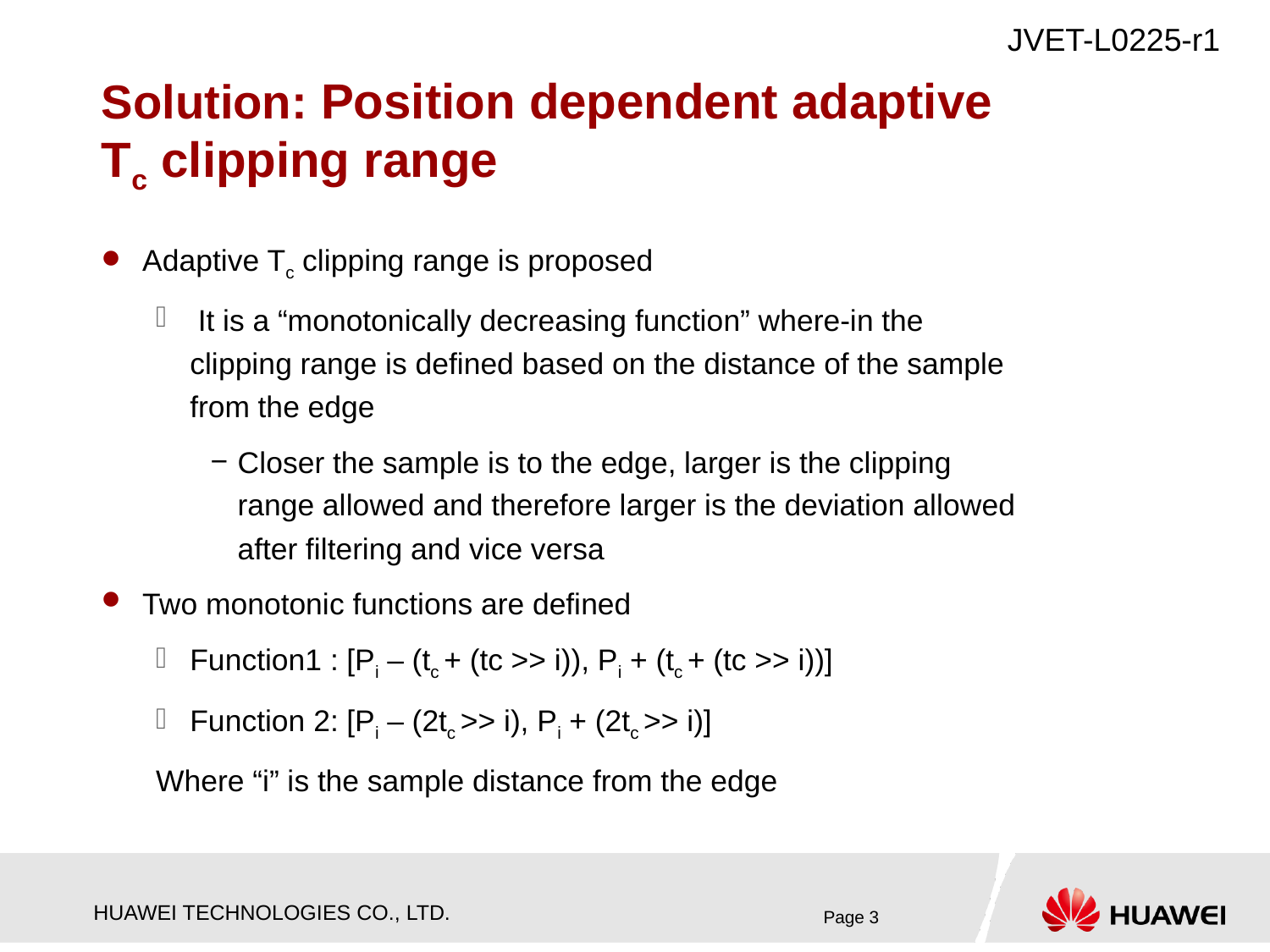

# Solution: Position dependent adaptive Tc clipping range
Adaptive Tc clipping range is proposed
 It is a “monotonically decreasing function” where-in the clipping range is defined based on the distance of the sample from the edge
Closer the sample is to the edge, larger is the clipping range allowed and therefore larger is the deviation allowed after filtering and vice versa
Two monotonic functions are defined
Function1 : [Pi – (tc + (tc >> i)), Pi + (tc + (tc >> i))]
Function 2: [Pi – (2tc >> i), Pi + (2tc >> i)]
Where “i” is the sample distance from the edge

Page 3